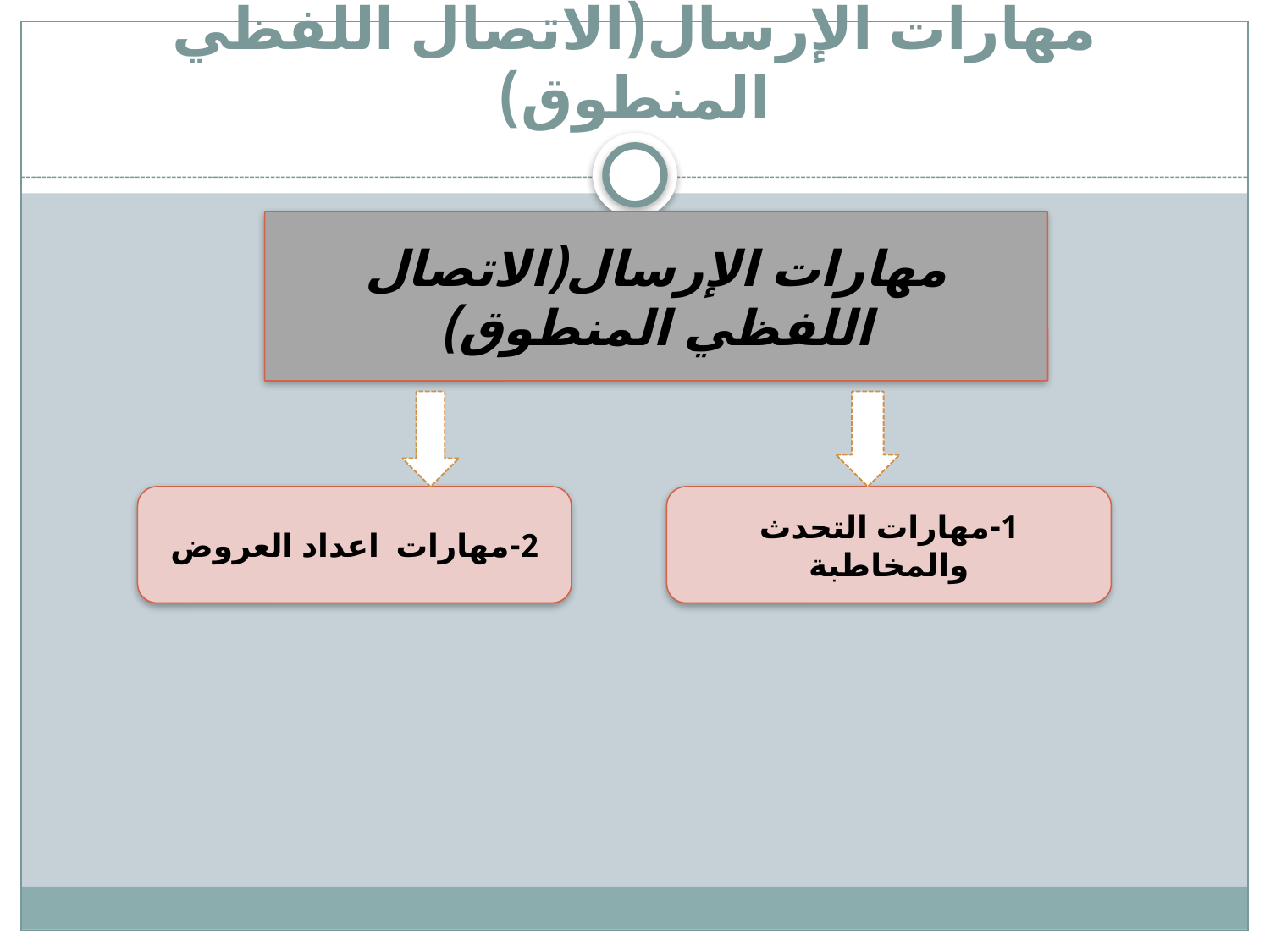

# مهارات الإرسال(الاتصال اللفظي المنطوق)
مهارات الإرسال(الاتصال اللفظي المنطوق)

2-مهارات  اعداد العروض
1-مهارات التحدث والمخاطبة